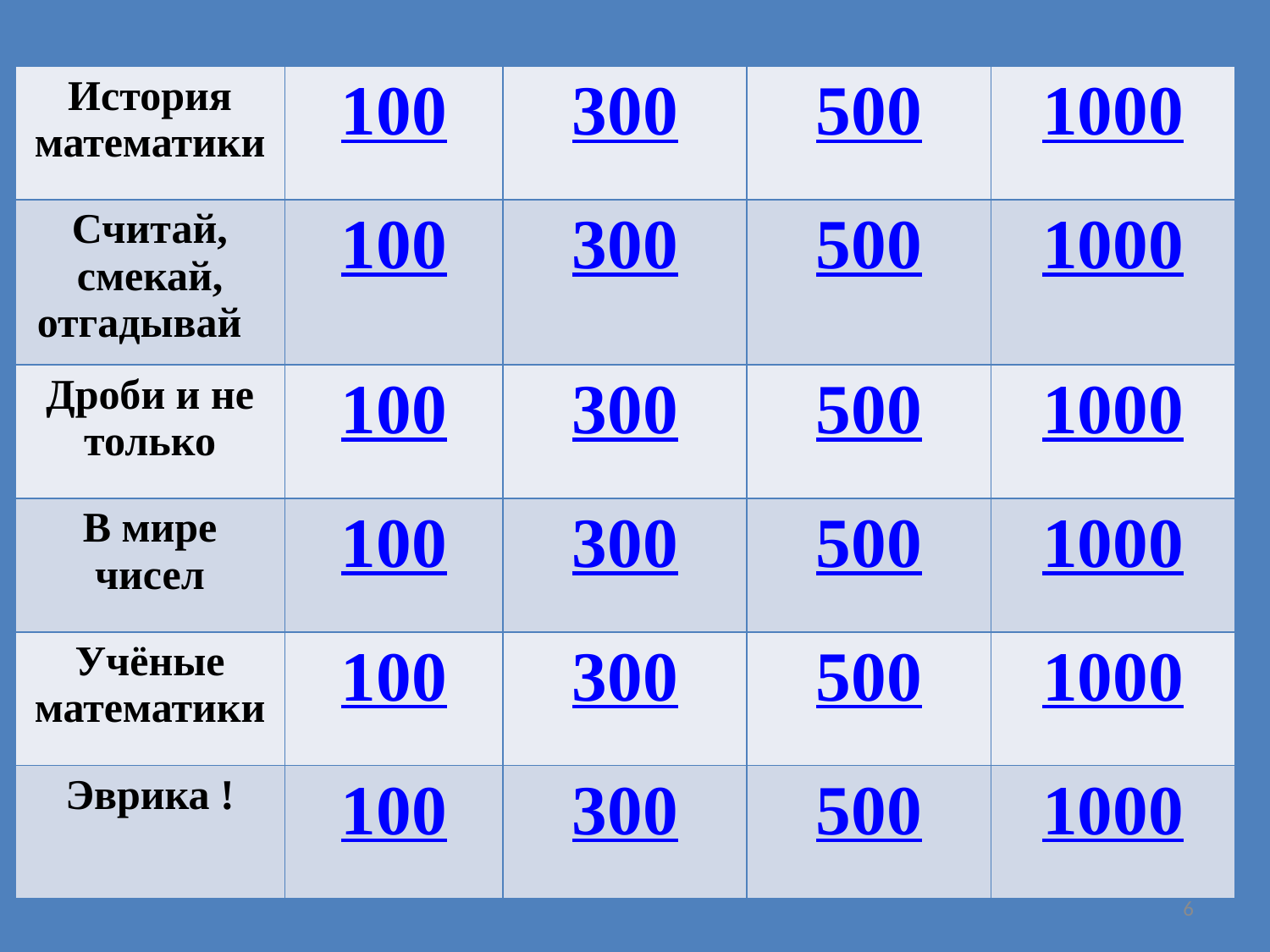

| История математики | 100 | 300 | 500 | 1000 |
| --- | --- | --- | --- | --- |
| Считай, смекай, отгадывай | 100 | 300 | 500 | 1000 |
| Дроби и не только | 100 | 300 | 500 | 1000 |
| В мире чисел | 100 | 300 | 500 | 1000 |
| Учёные математики | 100 | 300 | 500 | 1000 |
| Эврика ! | 100 | 300 | 500 | 1000 |
6